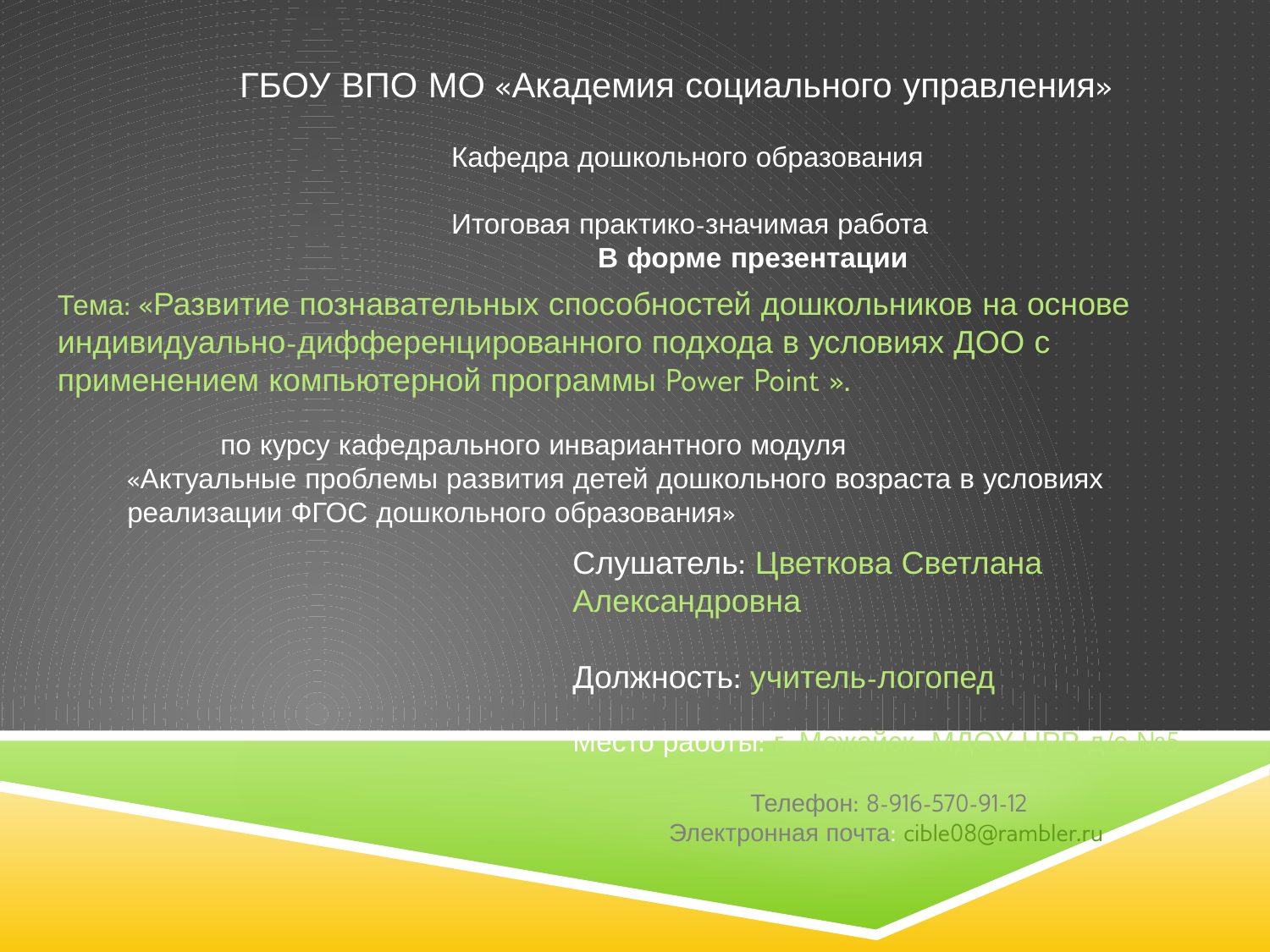

ГБОУ ВПО МО «Академия социального управления»

                              Кафедра дошкольного образования

                              Итоговая практико-значимая работа
                                            В форме презентации
#
Тема: «Развитие познавательных способностей дошкольников на основе индивидуально-дифференцированного подхода в условиях ДОО с применением компьютерной программы Power Point ».
           по курсу кафедрального инвариантного модуля
«Актуальные проблемы развития детей дошкольного возраста в условиях реализации ФГОС дошкольного образования»
Слушатель: Цветкова Светлана Александровна

Должность: учитель-логопед

Место работы: г. Можайск  МДОУ ЦРР д/с №5

                        Телефон: 8-916-570-91-12
             Электронная почта: cible08@rambler.ru